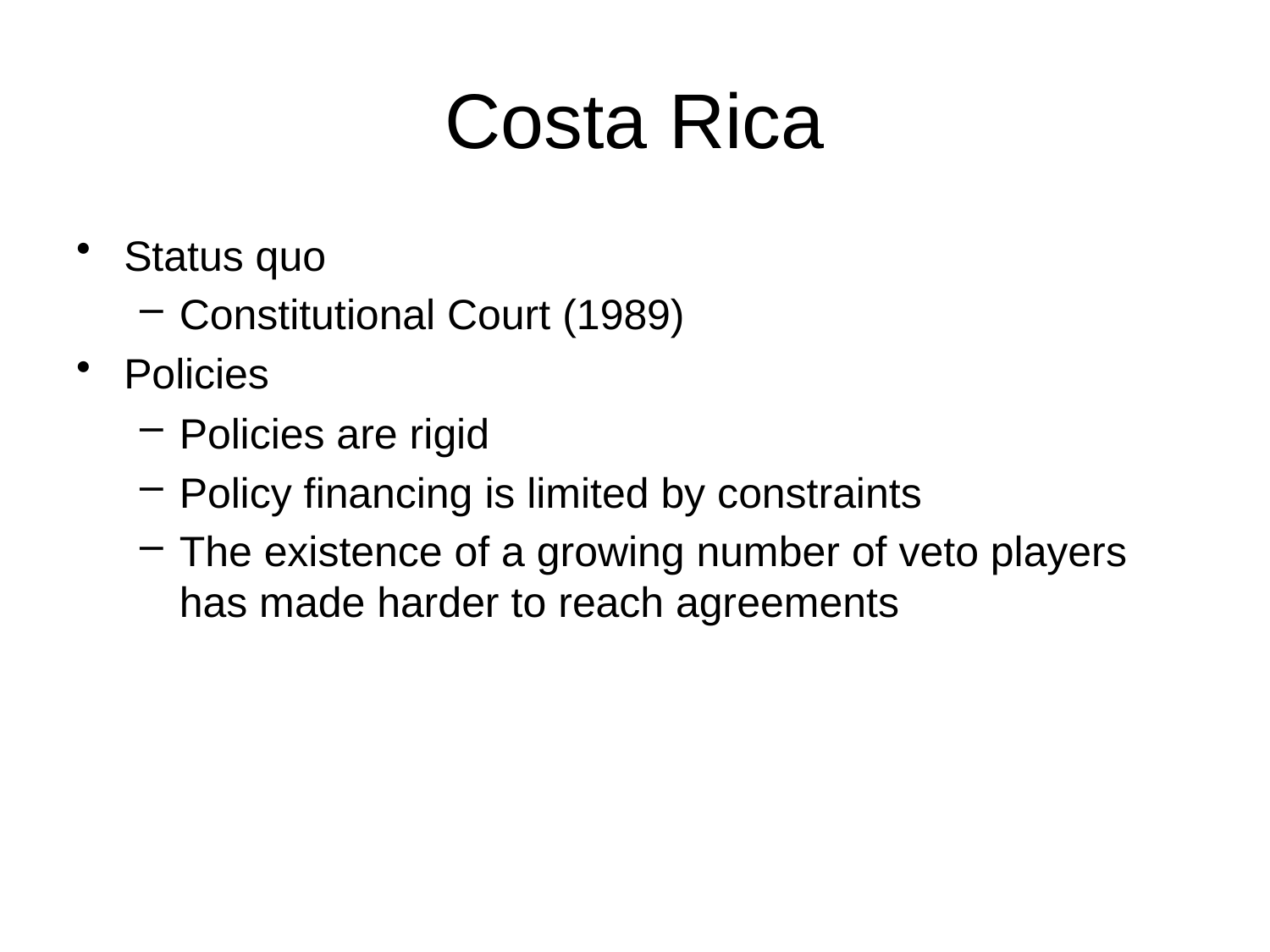

# Costa Rica
Status quo
Constitutional Court (1989)
Policies
Policies are rigid
Policy financing is limited by constraints
The existence of a growing number of veto players has made harder to reach agreements